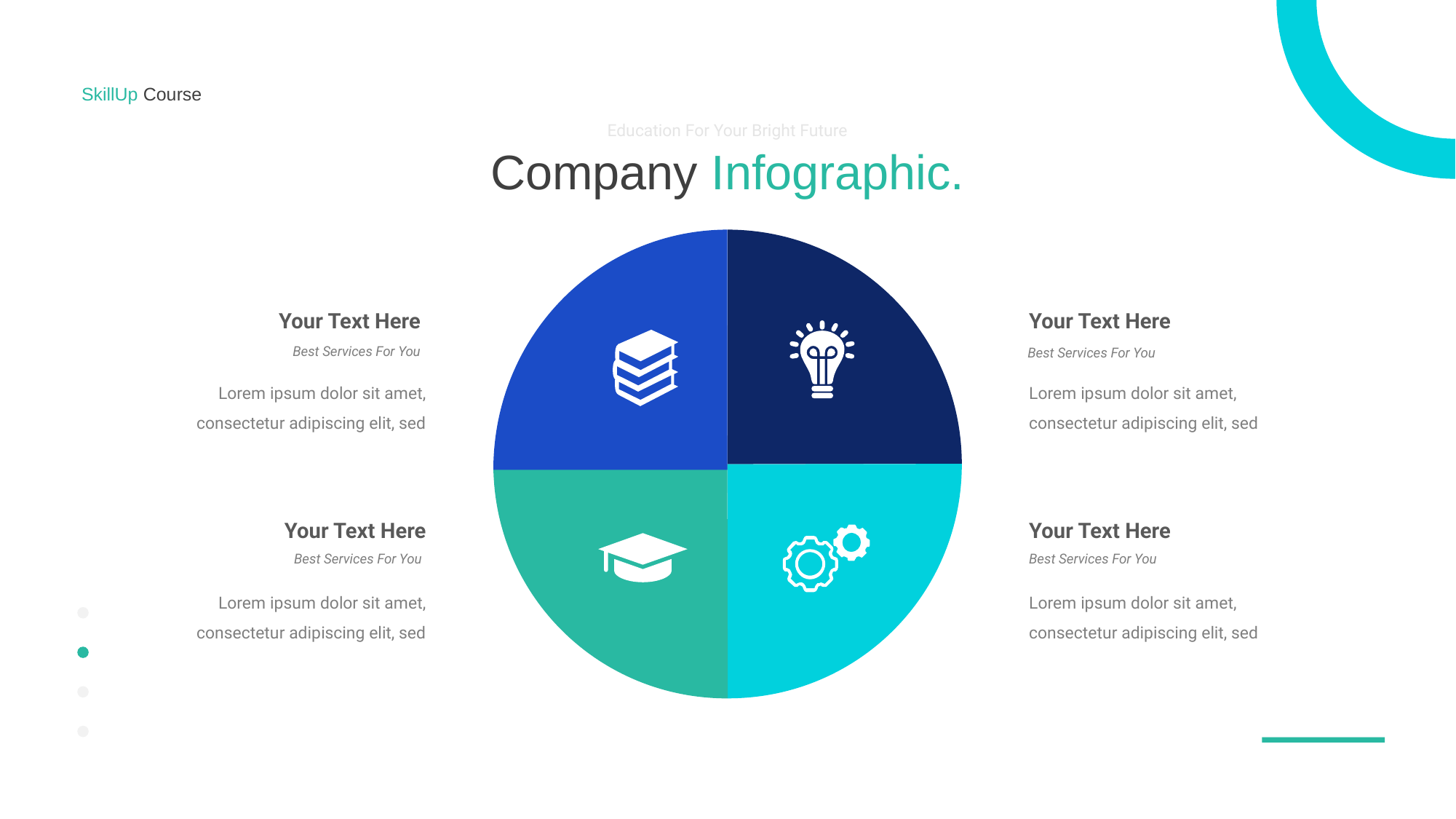

SkillUp Course
Education For Your Bright Future
Company Infographic.

Your Text Here
Your Text Here

Best Services For You

Best Services For You
Lorem ipsum dolor sit amet, consectetur adipiscing elit, sed
Lorem ipsum dolor sit amet, consectetur adipiscing elit, sed

Your Text Here
Your Text Here

Best Services For You
Best Services For You
Lorem ipsum dolor sit amet, consectetur adipiscing elit, sed
Lorem ipsum dolor sit amet, consectetur adipiscing elit, sed